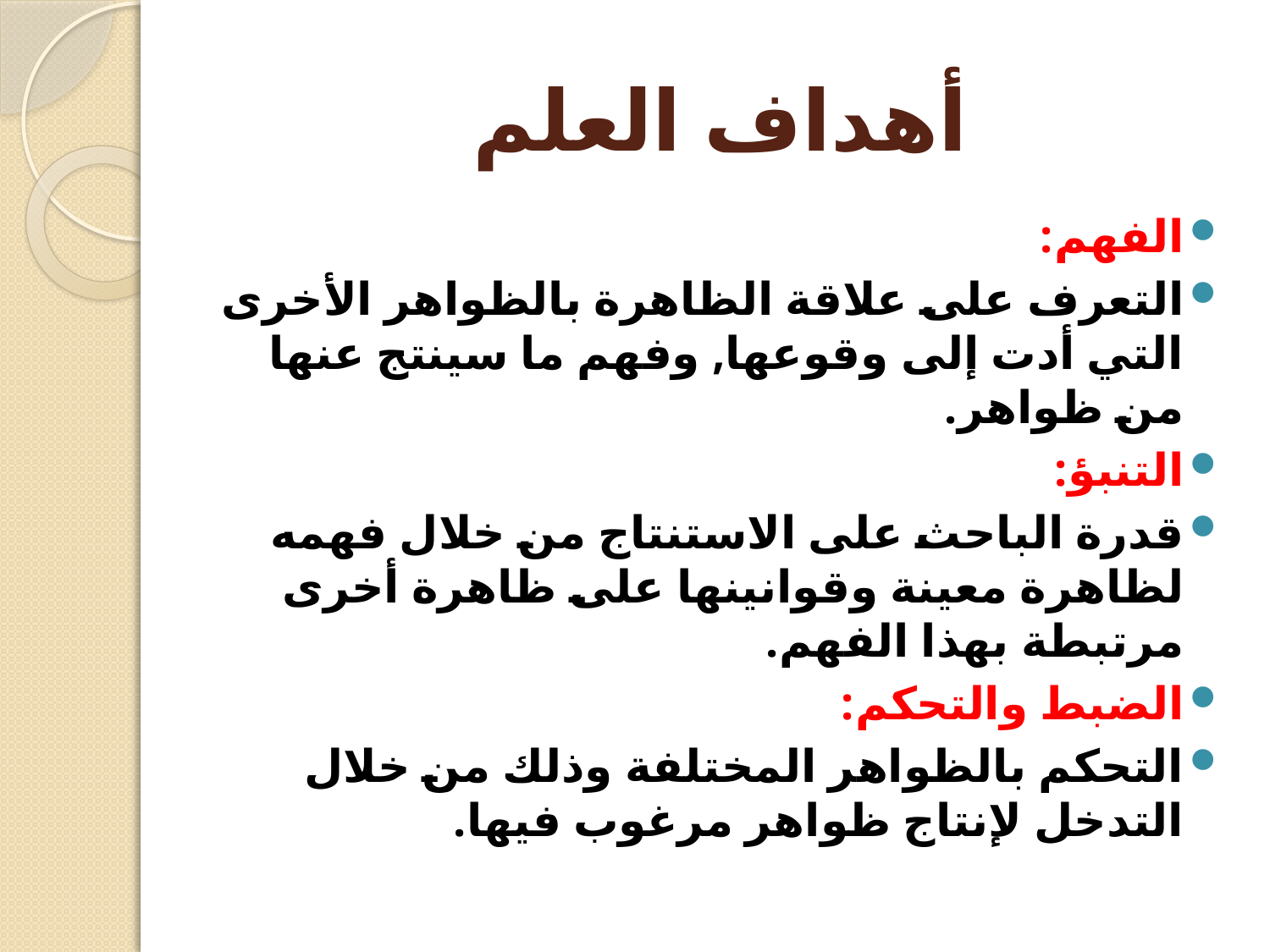

# أهداف العلم
الفهم:
التعرف على علاقة الظاهرة بالظواهر الأخرى التي أدت إلى وقوعها, وفهم ما سينتج عنها من ظواهر.
التنبؤ:
قدرة الباحث على الاستنتاج من خلال فهمه لظاهرة معينة وقوانينها على ظاهرة أخرى مرتبطة بهذا الفهم.
الضبط والتحكم:
التحكم بالظواهر المختلفة وذلك من خلال التدخل لإنتاج ظواهر مرغوب فيها.